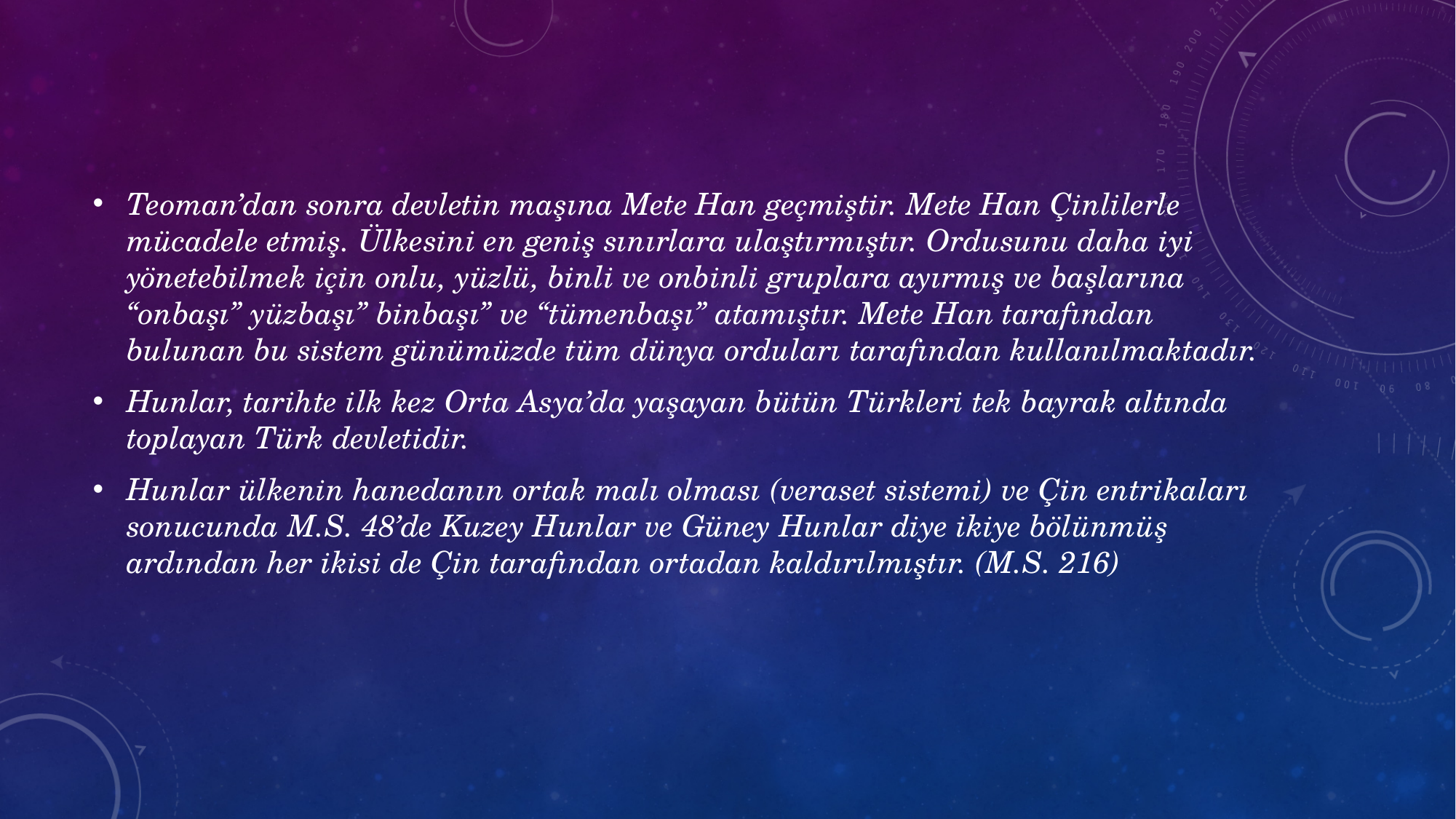

Teoman’dan sonra devletin maşına Mete Han geçmiştir. Mete Han Çinlilerle mücadele etmiş. Ülkesini en geniş sınırlara ulaştırmıştır. Ordusunu daha iyi yönetebilmek için onlu, yüzlü, binli ve onbinli gruplara ayırmış ve başlarına “onbaşı” yüzbaşı” binbaşı” ve “tümenbaşı” atamıştır. Mete Han tarafından bulunan bu sistem günümüzde tüm dünya orduları tarafından kullanılmaktadır.
Hunlar, tarihte ilk kez Orta Asya’da yaşayan bütün Türkleri tek bayrak altında toplayan Türk devletidir.
Hunlar ülkenin hanedanın ortak malı olması (veraset sistemi) ve Çin entrikaları sonucunda M.S. 48’de Kuzey Hunlar ve Güney Hunlar diye ikiye bölünmüş ardından her ikisi de Çin tarafından ortadan kaldırılmıştır. (M.S. 216)